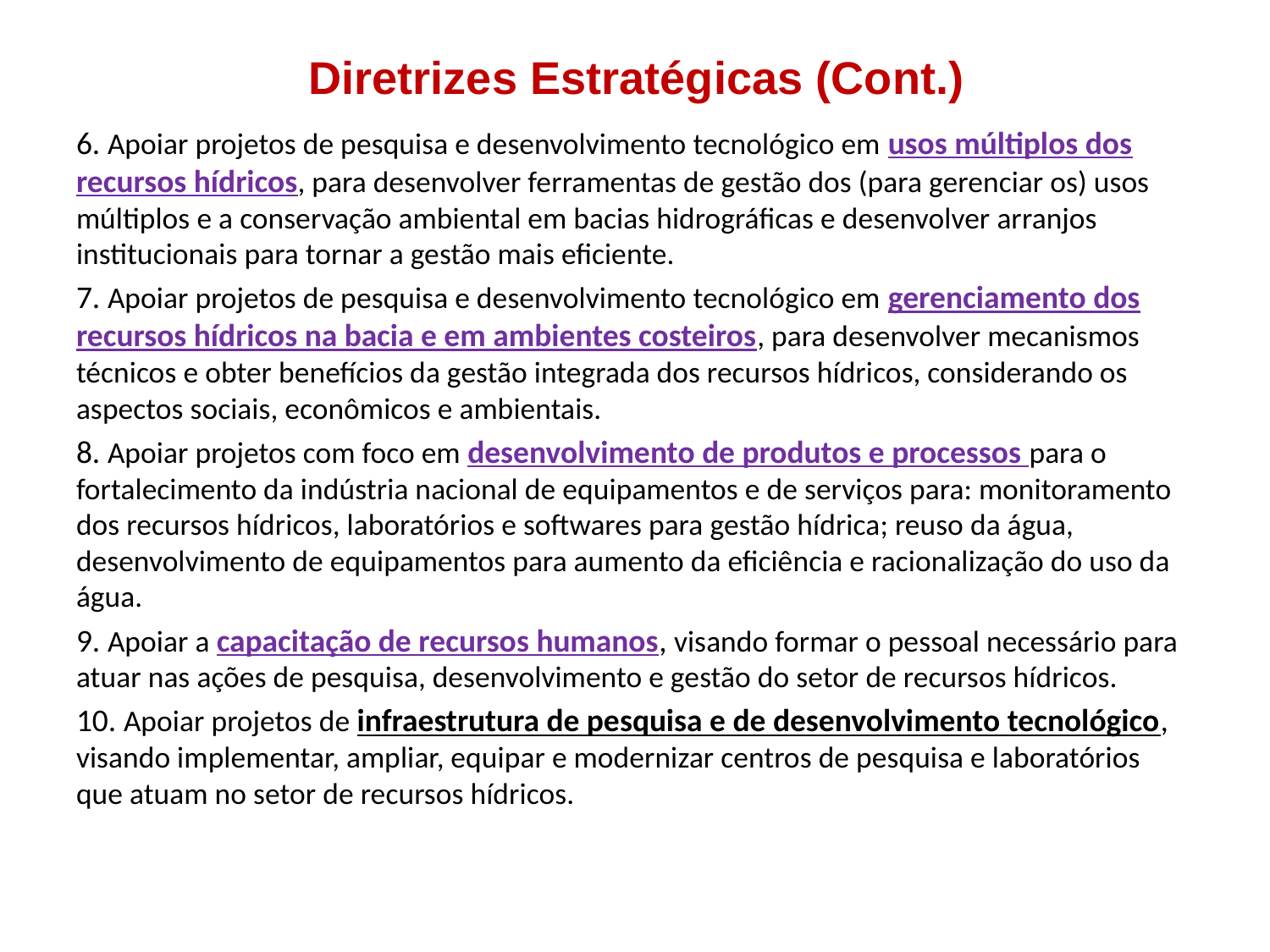

# Diretrizes Estratégicas (Cont.)
6. Apoiar projetos de pesquisa e desenvolvimento tecnológico em usos múltiplos dos recursos hídricos, para desenvolver ferramentas de gestão dos (para gerenciar os) usos múltiplos e a conservação ambiental em bacias hidrográficas e desenvolver arranjos institucionais para tornar a gestão mais eficiente.
7. Apoiar projetos de pesquisa e desenvolvimento tecnológico em gerenciamento dos recursos hídricos na bacia e em ambientes costeiros, para desenvolver mecanismos técnicos e obter benefícios da gestão integrada dos recursos hídricos, considerando os aspectos sociais, econômicos e ambientais.
8. Apoiar projetos com foco em desenvolvimento de produtos e processos para o fortalecimento da indústria nacional de equipamentos e de serviços para: monitoramento dos recursos hídricos, laboratórios e softwares para gestão hídrica; reuso da água, desenvolvimento de equipamentos para aumento da eficiência e racionalização do uso da água.
9. Apoiar a capacitação de recursos humanos, visando formar o pessoal necessário para atuar nas ações de pesquisa, desenvolvimento e gestão do setor de recursos hídricos.
10. Apoiar projetos de infraestrutura de pesquisa e de desenvolvimento tecnológico, visando implementar, ampliar, equipar e modernizar centros de pesquisa e laboratórios que atuam no setor de recursos hídricos.